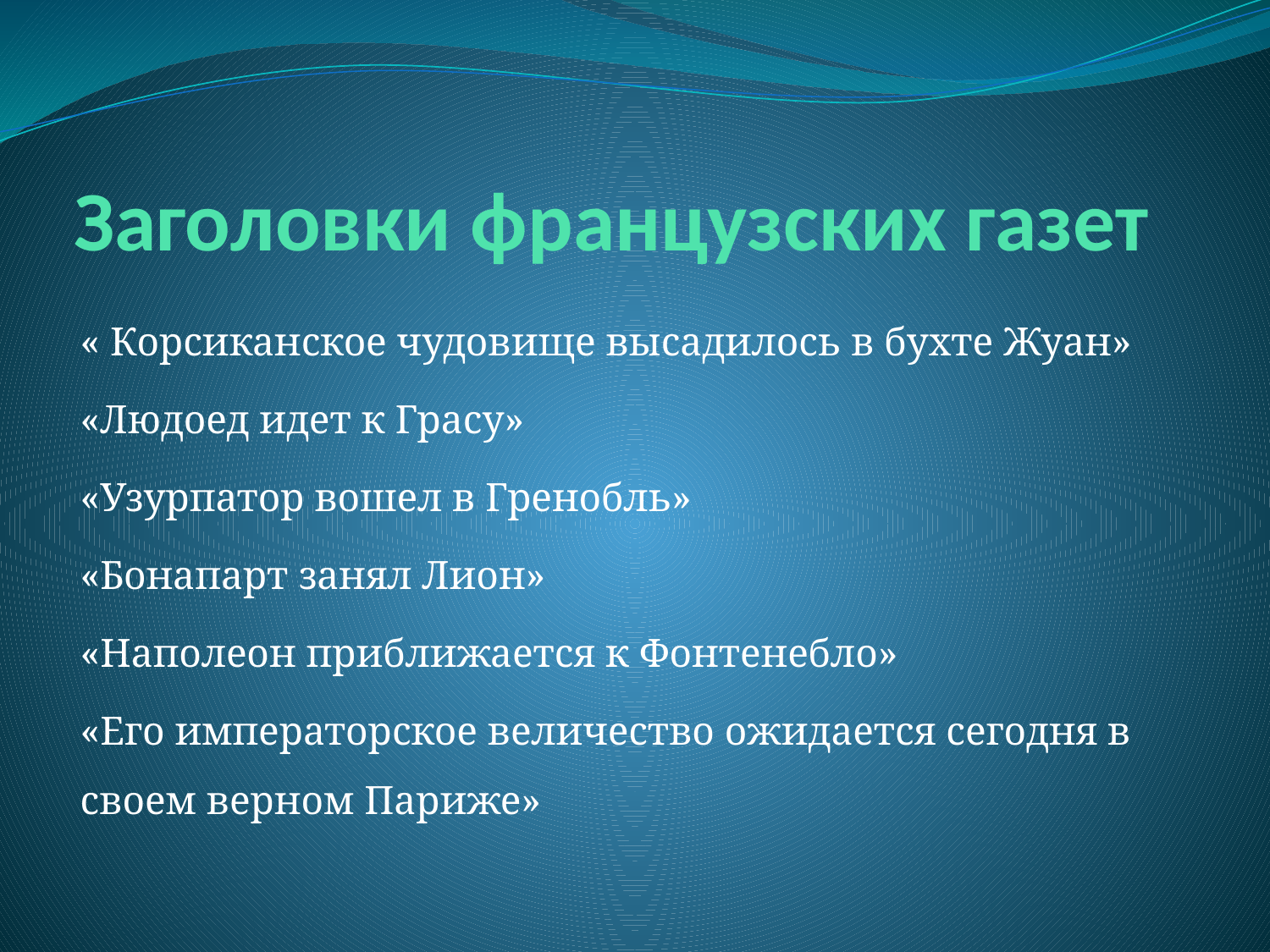

# Заголовки французских газет
« Корсиканское чудовище высадилось в бухте Жуан»
«Людоед идет к Грасу»
«Узурпатор вошел в Гренобль»
«Бонапарт занял Лион»
«Наполеон приближается к Фонтенебло»
«Его императорское величество ожидается сегодня в своем верном Париже»